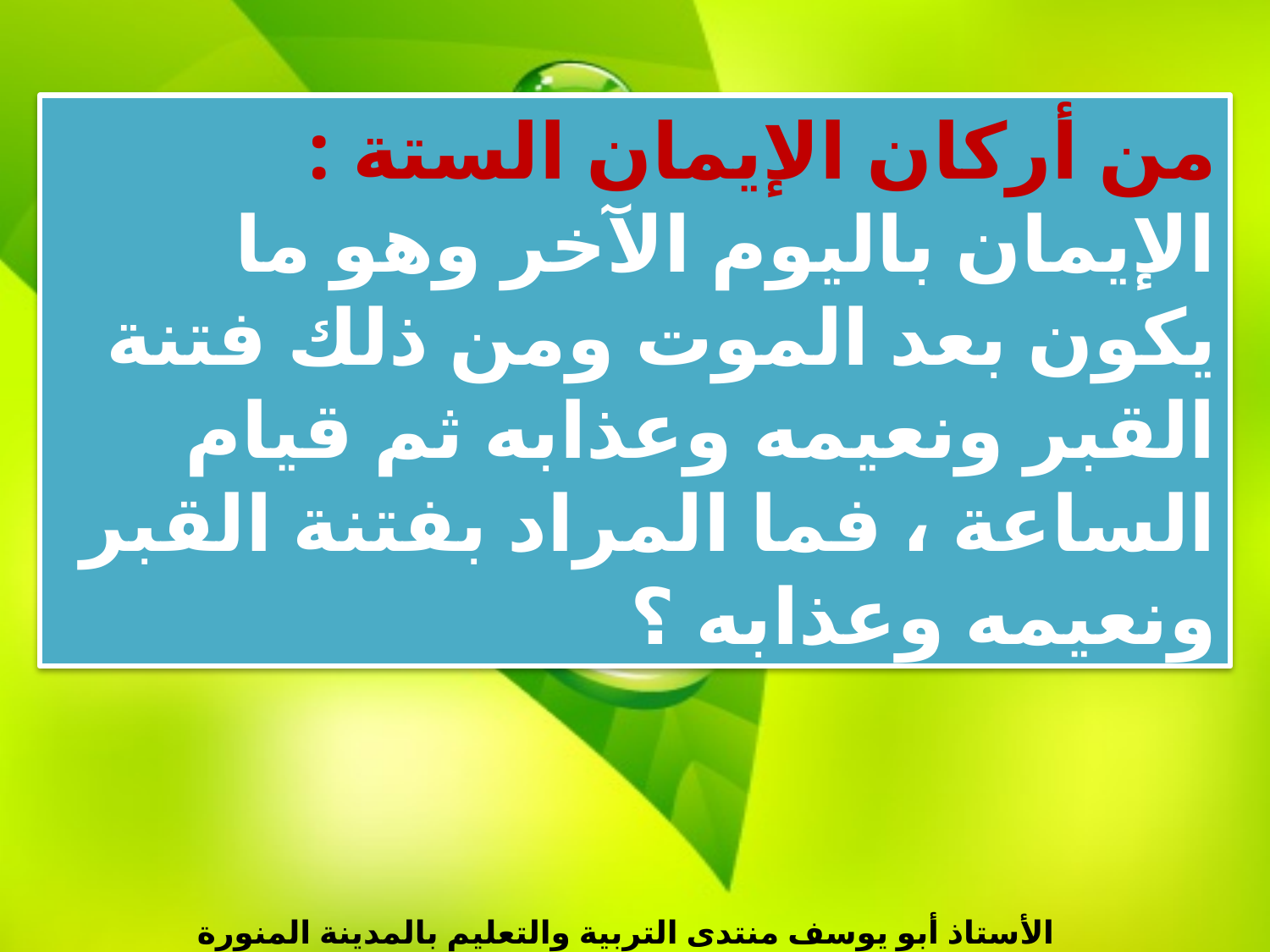

من أركان الإيمان الستة : الإيمان باليوم الآخر وهو ما يكون بعد الموت ومن ذلك فتنة القبر ونعيمه وعذابه ثم قيام الساعة ، فما المراد بفتنة القبر ونعيمه وعذابه ؟
الأستاذ أبو يوسف منتدى التربية والتعليم بالمدينة المنورة